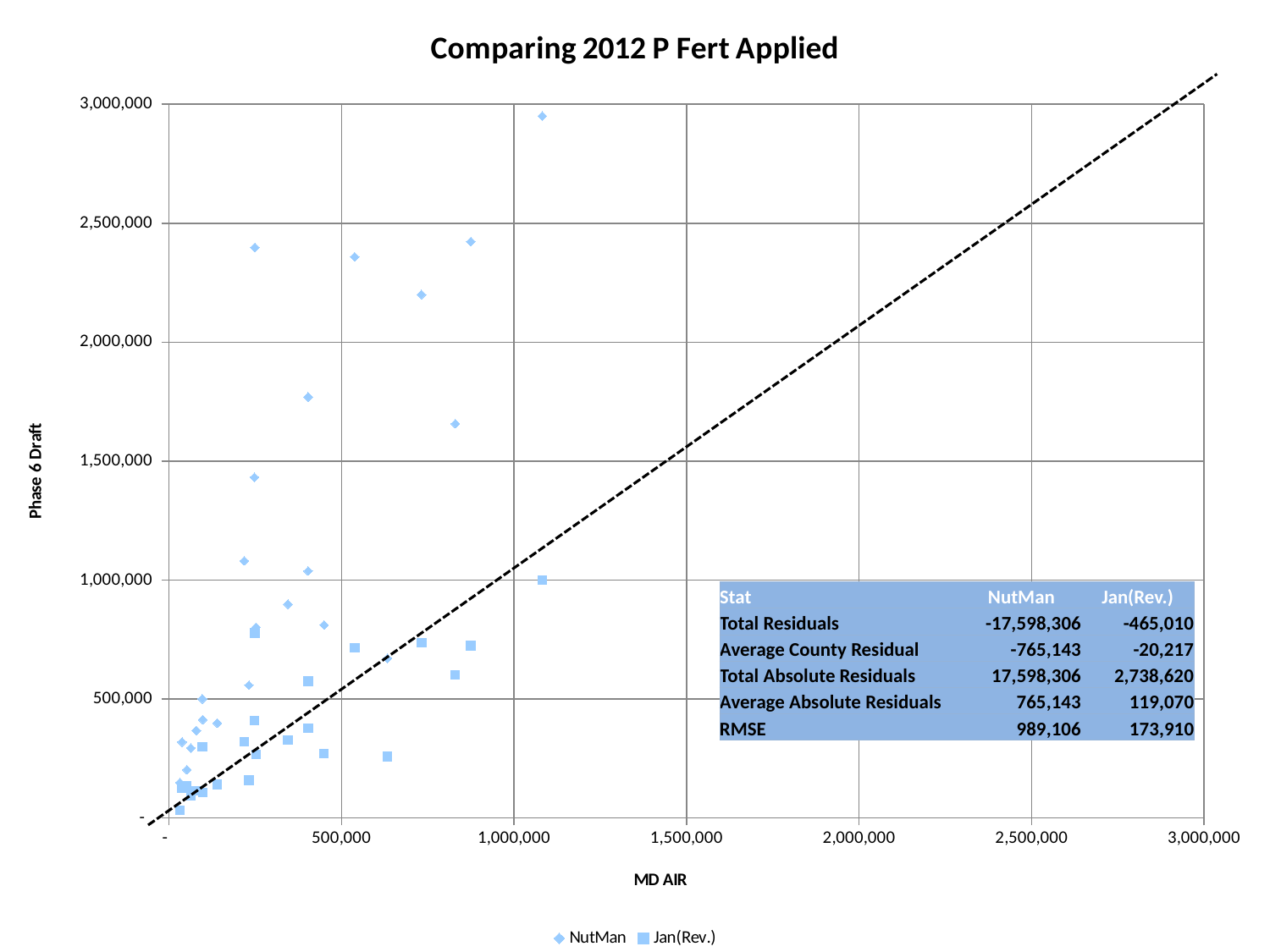

### Chart: Comparing 2012 P Fert Applied

| Category | NutMan | Jan(Rev.) |
|---|---|---|
| Stat | NutMan | Jan(Rev.) |
| --- | --- | --- |
| Total Residuals | -17,598,306 | -465,010 |
| Average County Residual | -765,143 | -20,217 |
| Total Absolute Residuals | 17,598,306 | 2,738,620 |
| Average Absolute Residuals | 765,143 | 119,070 |
| RMSE | 989,106 | 173,910 |